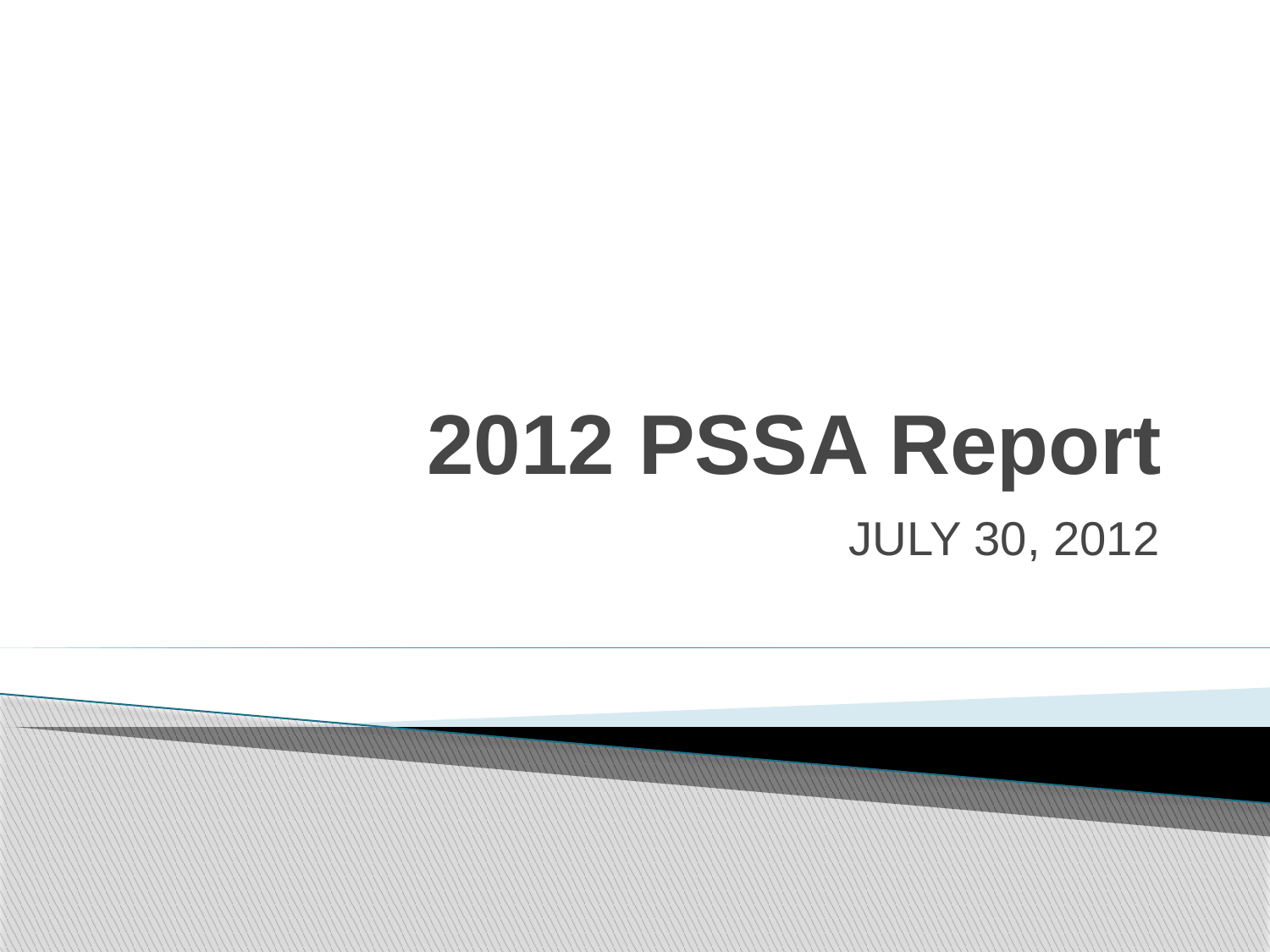

# 2012 PSSA Report
JULY 30, 2012